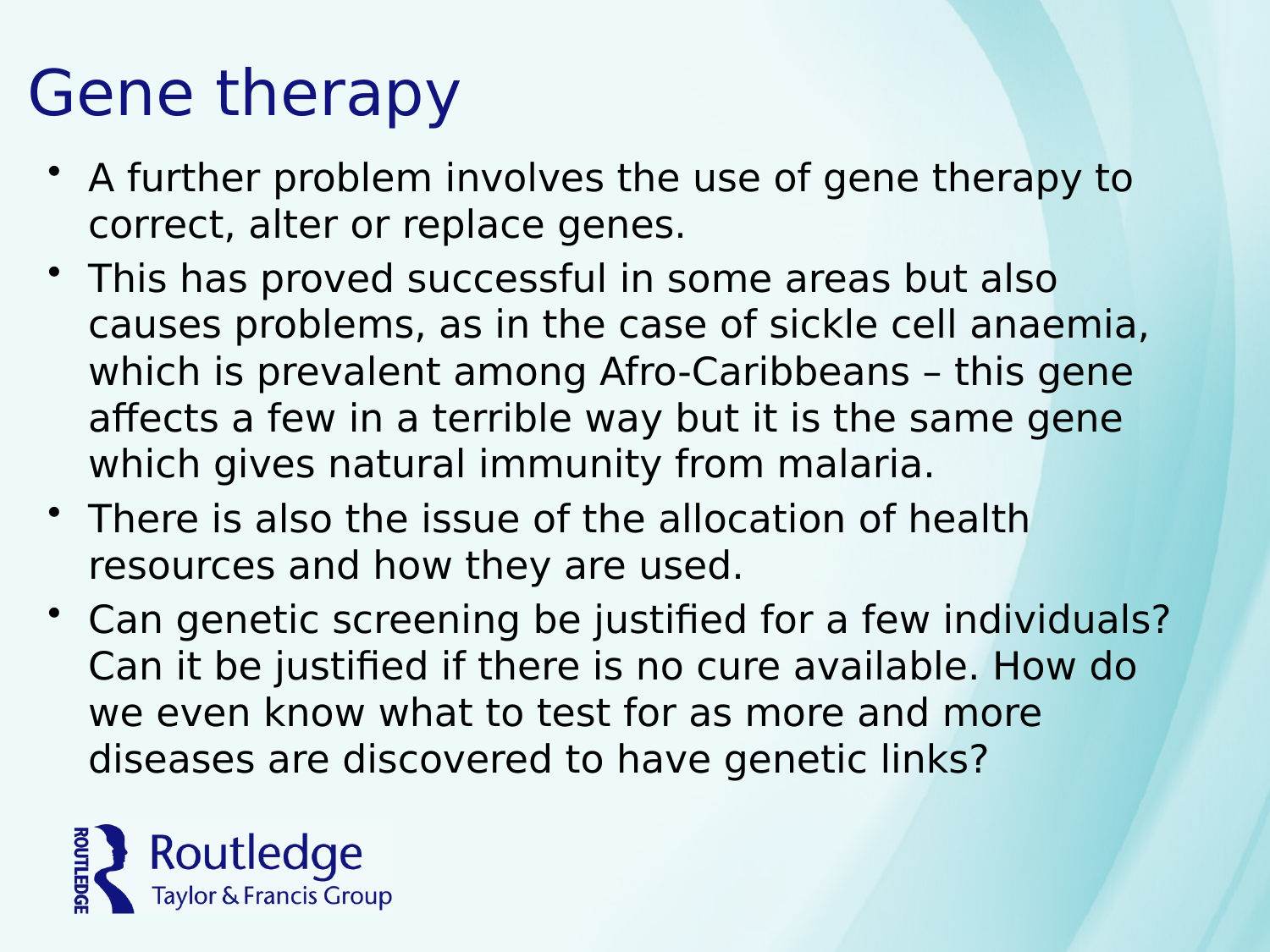

# Gene therapy
A further problem involves the use of gene therapy to correct, alter or replace genes.
This has proved successful in some areas but also causes problems, as in the case of sickle cell anaemia, which is prevalent among Afro-Caribbeans – this gene affects a few in a terrible way but it is the same gene which gives natural immunity from malaria.
There is also the issue of the allocation of health resources and how they are used.
Can genetic screening be justified for a few individuals? Can it be justified if there is no cure available. How do we even know what to test for as more and more diseases are discovered to have genetic links?